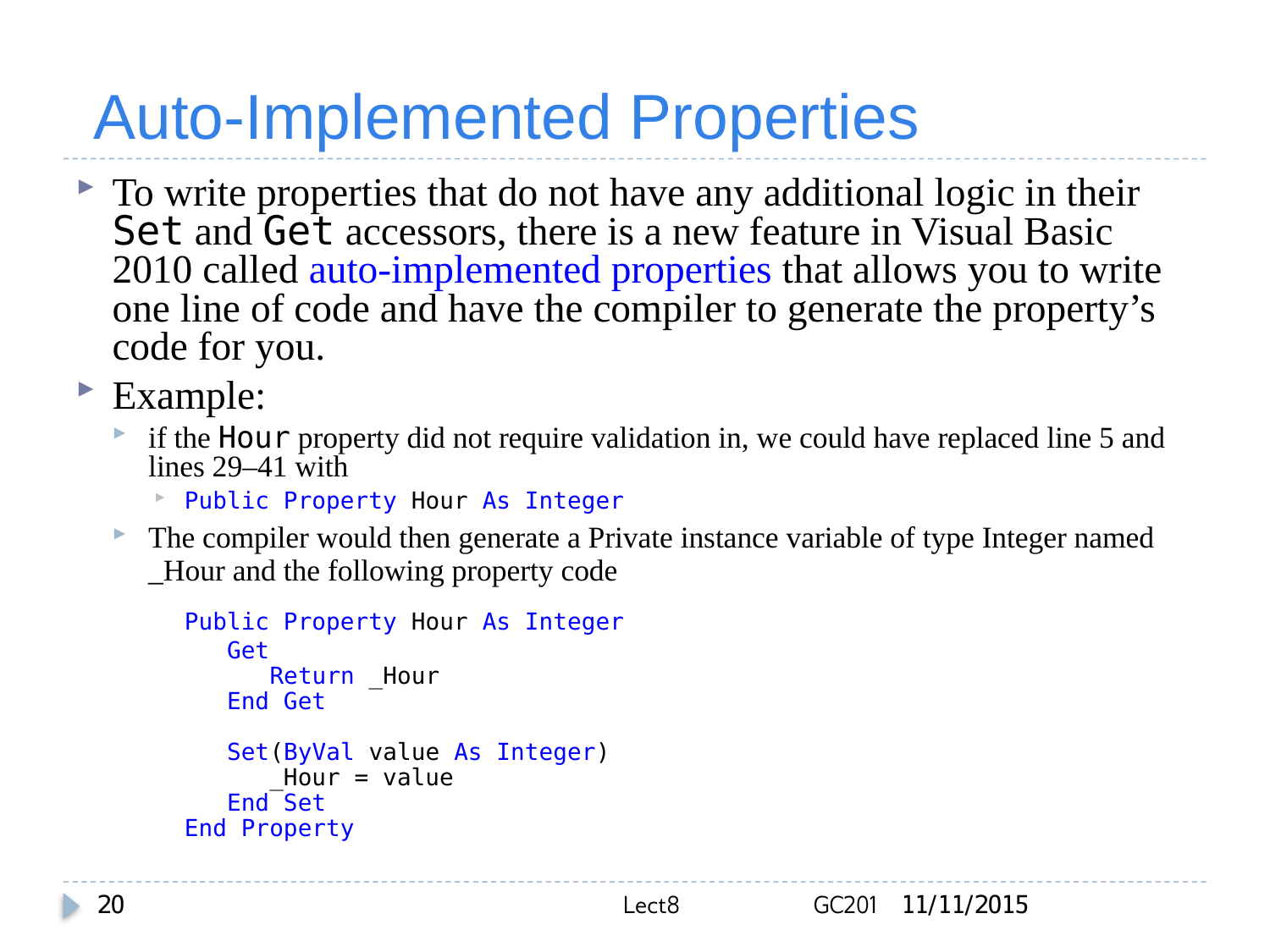

# Auto-Implemented Properties
To write properties that do not have any additional logic in their Set and Get accessors, there is a new feature in Visual Basic 2010 called auto-implemented properties that allows you to write one line of code and have the compiler to generate the property’s code for you.
Example:
if the Hour property did not require validation in, we could have replaced line 5 and lines 29–41 with
Public Property Hour As Integer
The compiler would then generate a Private instance variable of type Integer named _Hour and the following property code
	Public Property Hour As Integer
   Get
      Return _Hour
   End Get
   Set(ByVal value As Integer)
      _Hour = value
   End Set
End Property

20
Lect8                  GC201
11/11/2015